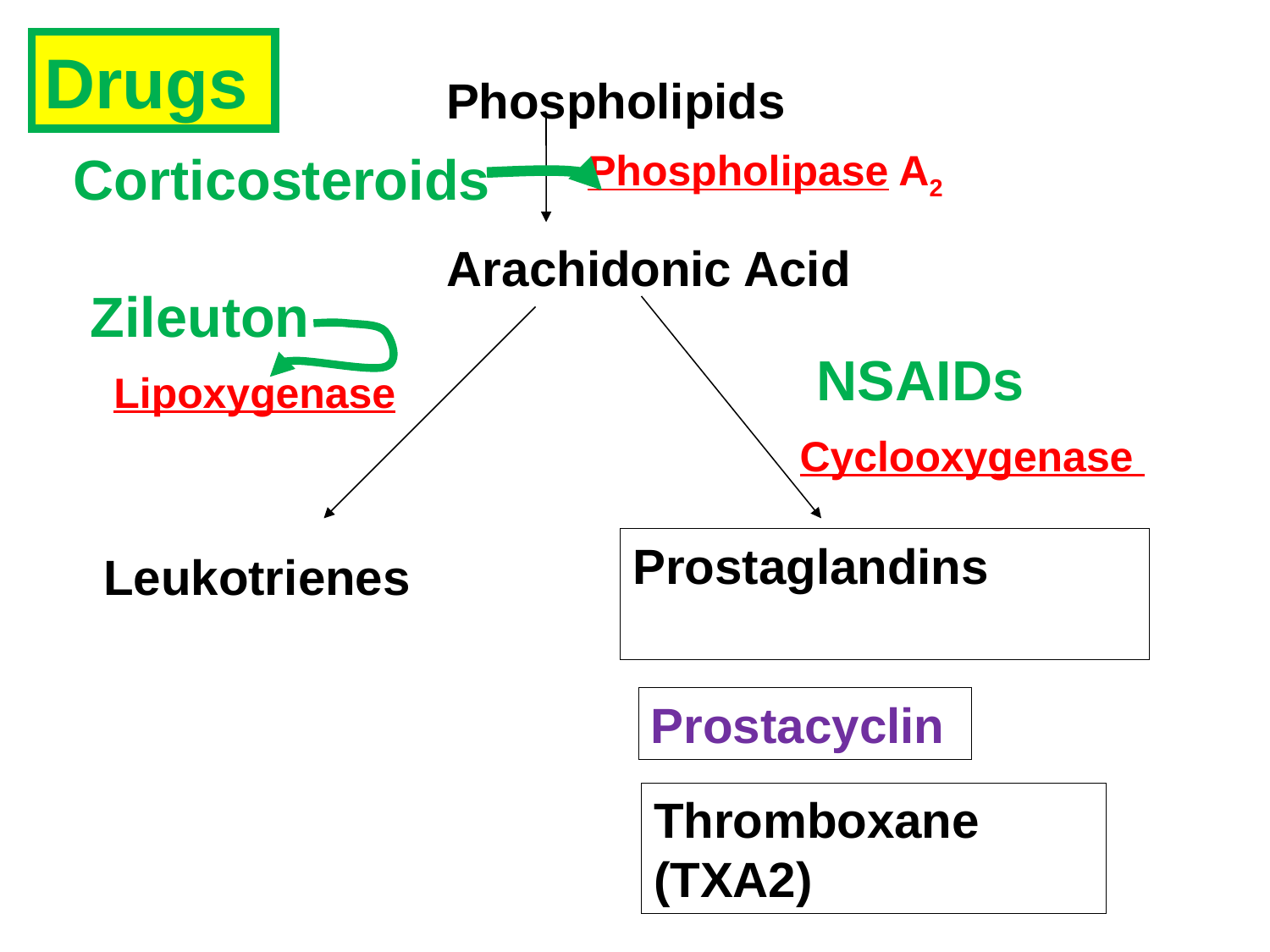

Drugs
Phospholipids

Phospholipase A2
Arachidonic Acid

Lipoxygenase
Cyclooxygenase
Prostaglandins

Leukotrienes

Prostacyclin
Thromboxane (TXA2)
Corticosteroids

Zileuton

NSAIDs